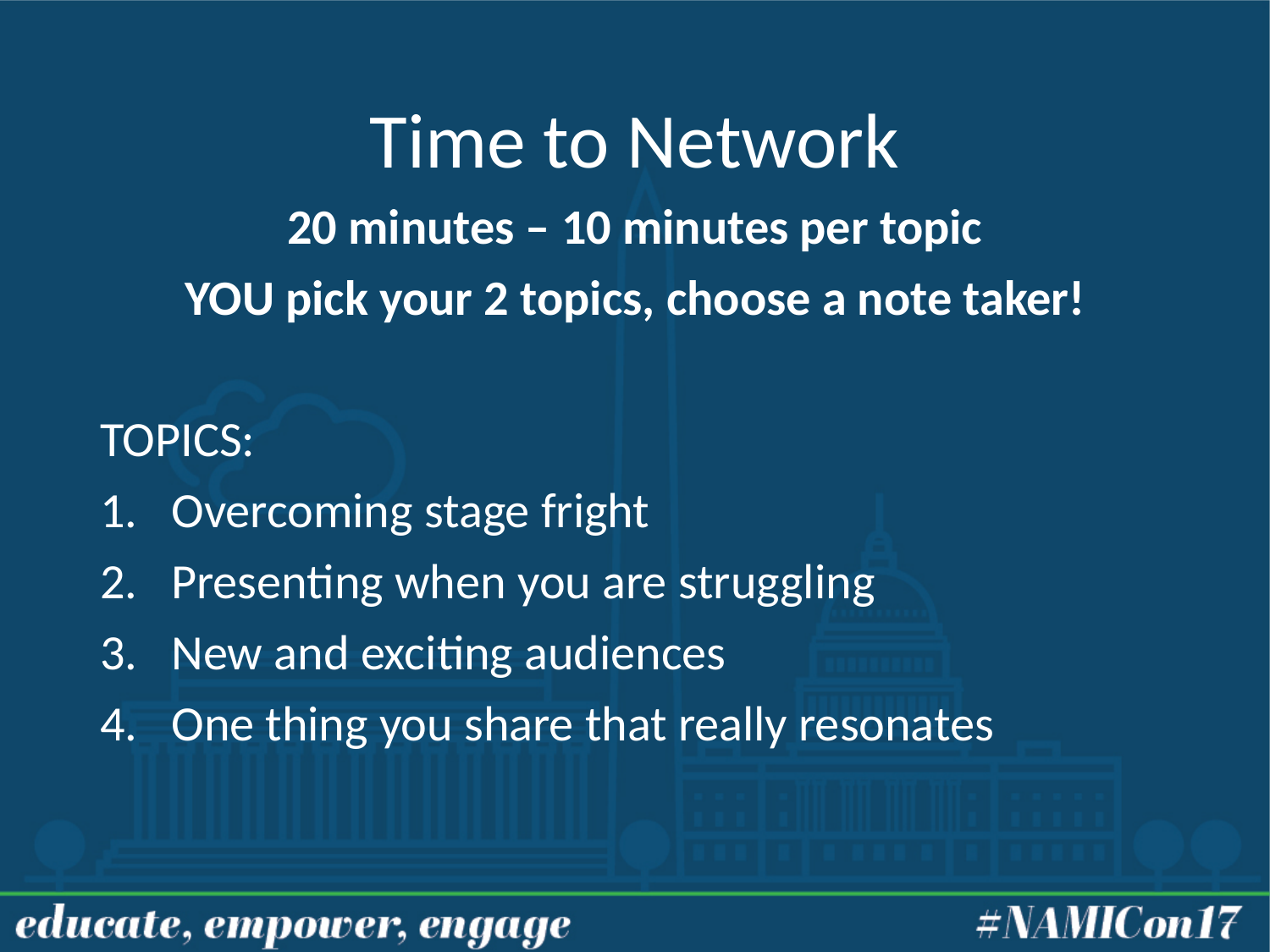

# Time to Network
20 minutes – 10 minutes per topic
YOU pick your 2 topics, choose a note taker!

TOPICS:
Overcoming stage fright
Presenting when you are struggling
New and exciting audiences
One thing you share that really resonates